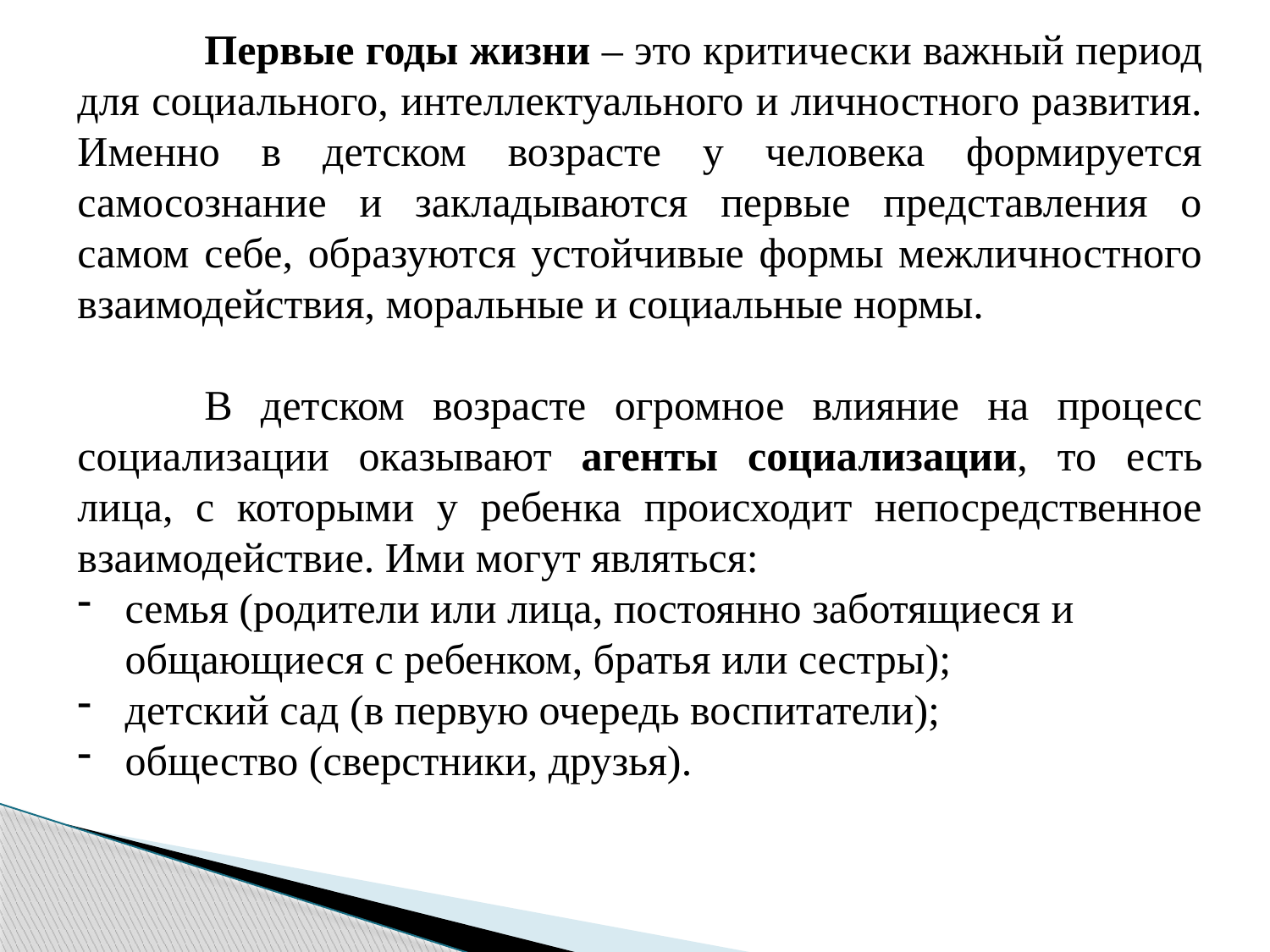

Первые годы жизни – это критически важный период для социального, интеллектуального и личностного развития.
Именно в детском возрасте у человека формируется самосознание и закладываются первые представления о самом себе, образуются устойчивые формы межличностного взаимодействия, моральные и социальные нормы.

	В детском возрасте огромное влияние на процесс социализации оказывают агенты социализации, то есть лица, с которыми у ребенка происходит непосредственное взаимодействие. Ими могут являться:
семья (родители или лица, постоянно заботящиеся и общающиеся с ребенком, братья или сестры);
детский сад (в первую очередь воспитатели);
общество (сверстники, друзья).